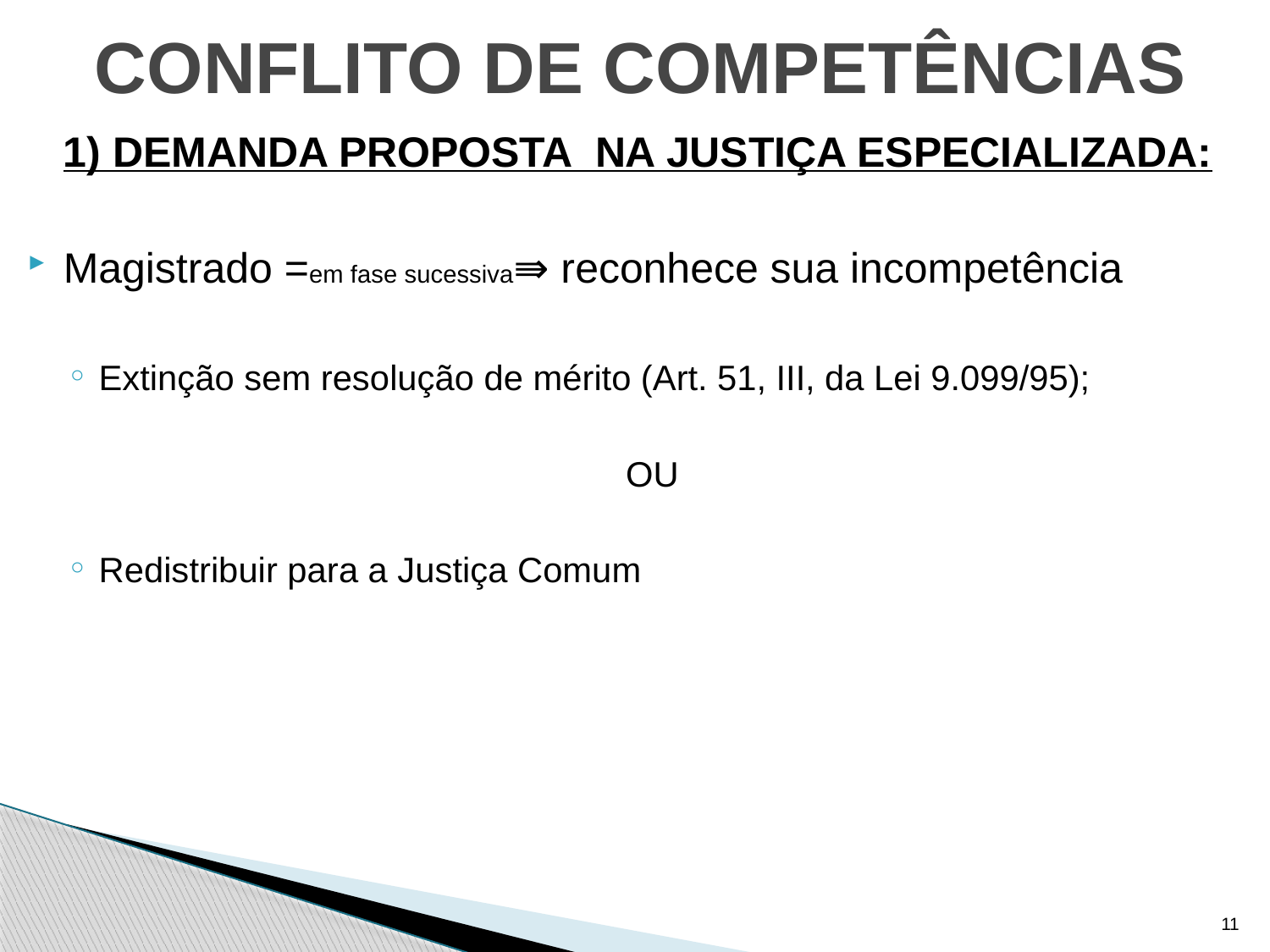

# CONFLITO DE COMPETÊNCIAS
	1) DEMANDA PROPOSTA  NA JUSTIÇA ESPECIALIZADA:

Magistrado =em fase sucessiva⇛ reconhece sua incompetência

Extinção sem resolução de mérito (Art. 51, III, da Lei 9.099/95);

OU

Redistribuir para a Justiça Comum

11